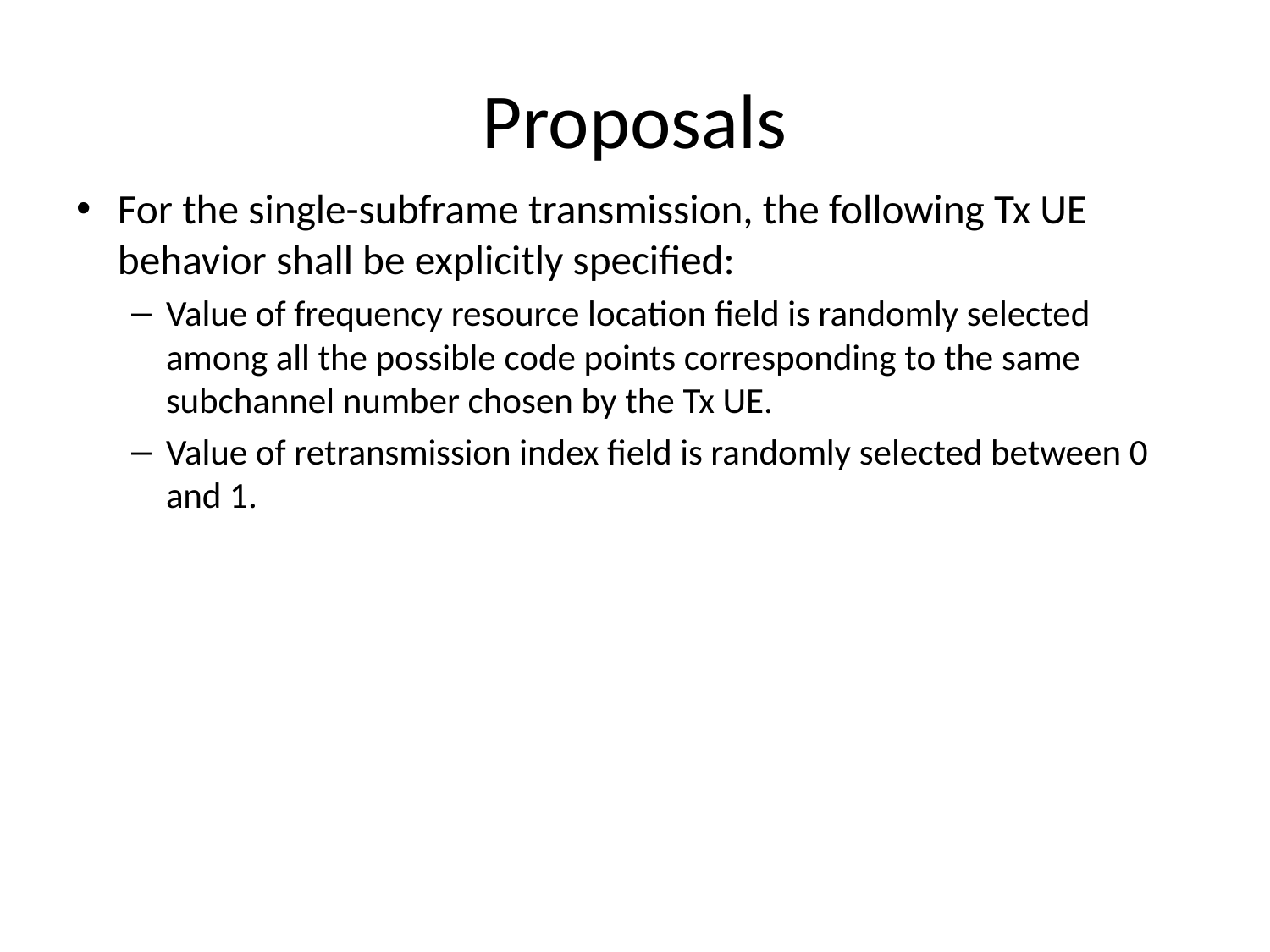

# Proposals
For the single-subframe transmission, the following Tx UE behavior shall be explicitly specified:
Value of frequency resource location field is randomly selected among all the possible code points corresponding to the same subchannel number chosen by the Tx UE.
Value of retransmission index field is randomly selected between 0 and 1.